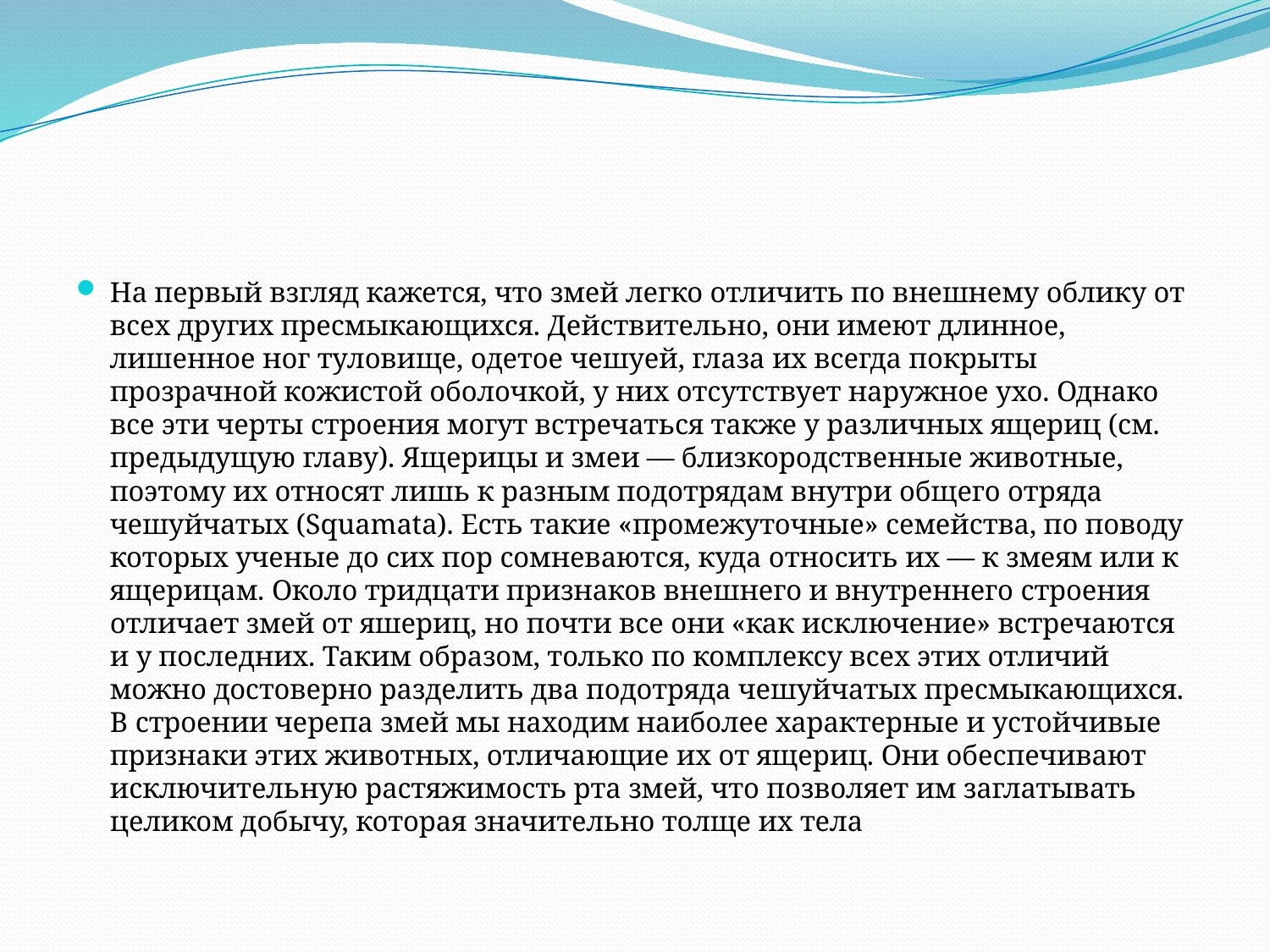

#
На первый взгляд кажется, что змей легко отличить по внешнему облику от всех других пресмыкающихся. Действительно, они имеют длинное, лишенное ног туловище, одетое чешуей, глаза их всегда покрыты прозрачной кожистой оболочкой, у них отсутствует наружное ухо. Однако все эти черты строения могут встречаться также у различных ящериц (см. предыдущую главу). Ящерицы и змеи — близкородственные животные, поэтому их относят лишь к разным подотрядам внутри общего отряда чешуйчатых (Squamata). Есть такие «промежуточные» семейства, по поводу которых ученые до сих пор сомневаются, куда относить их — к змеям или к ящерицам. Около тридцати признаков внешнего и внутреннего строения отличает змей от яшериц, но почти все они «как исключение» встречаются и у последних. Таким образом, только по комплексу всех этих отличий можно достоверно разделить два подотряда чешуйчатых пресмыкающихся. В строении черепа змей мы находим наиболее характерные и устойчивые признаки этих животных, отличающие их от ящериц. Они обеспечивают исключительную растяжимость рта змей, что позволяет им заглатывать целиком добычу, которая значительно толще их тела